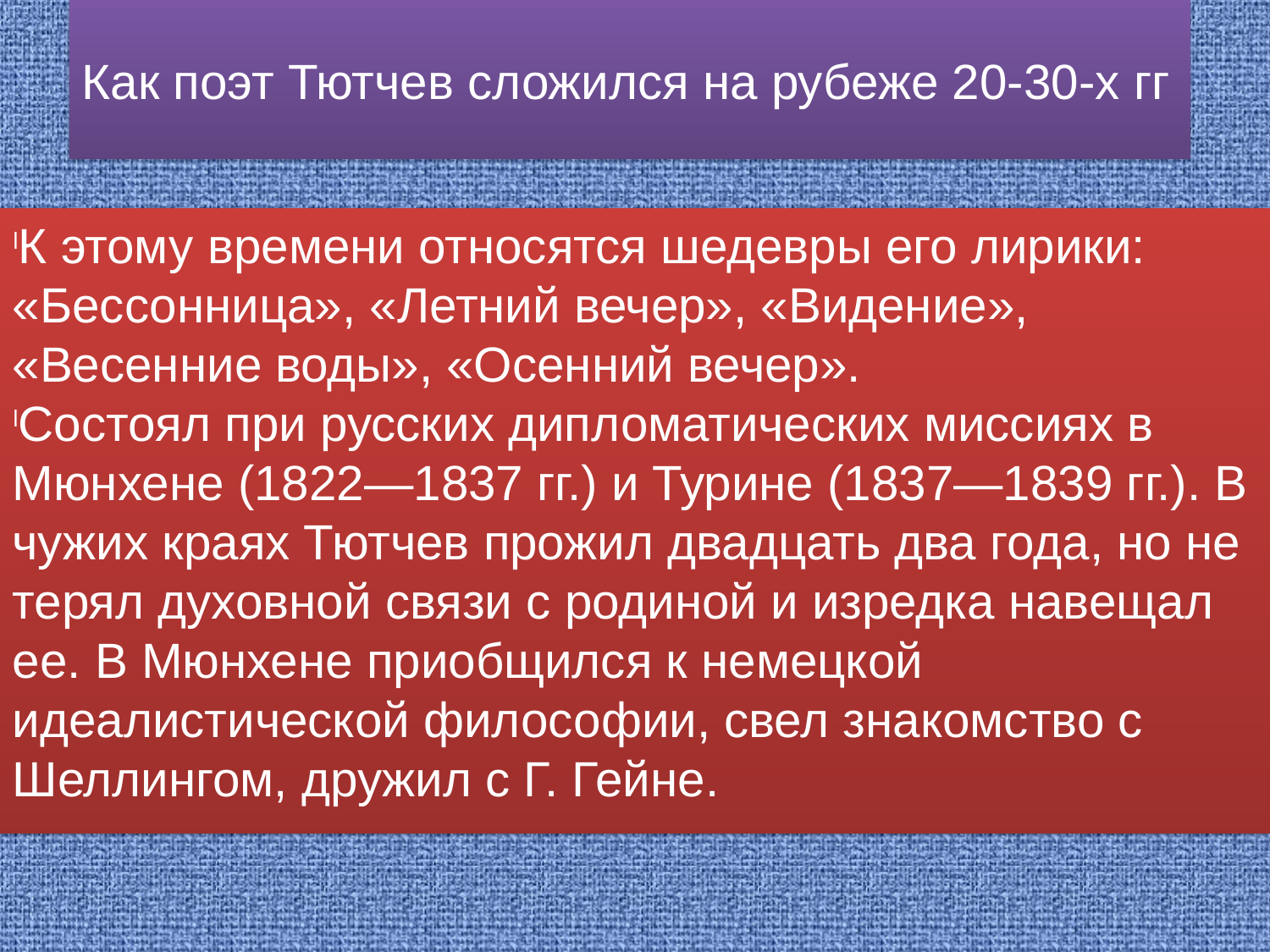

Как поэт Тютчев сложился на рубеже 20-30-х гг
К этому времени относятся шедевры его лирики: «Бессонница», «Летний вечер», «Видение», «Весенние воды», «Осенний вечер».
Состоял при русских дипломатических миссиях в Мюнхене (1822—1837 гг.) и Турине (1837—1839 гг.). В чужих краях Тютчев прожил двадцать два года, но не терял духовной связи с родиной и изредка навещал ее. В Мюнхене приобщился к немецкой идеалистической философии, свел знакомство с Шеллингом, дружил с Г. Гейне.